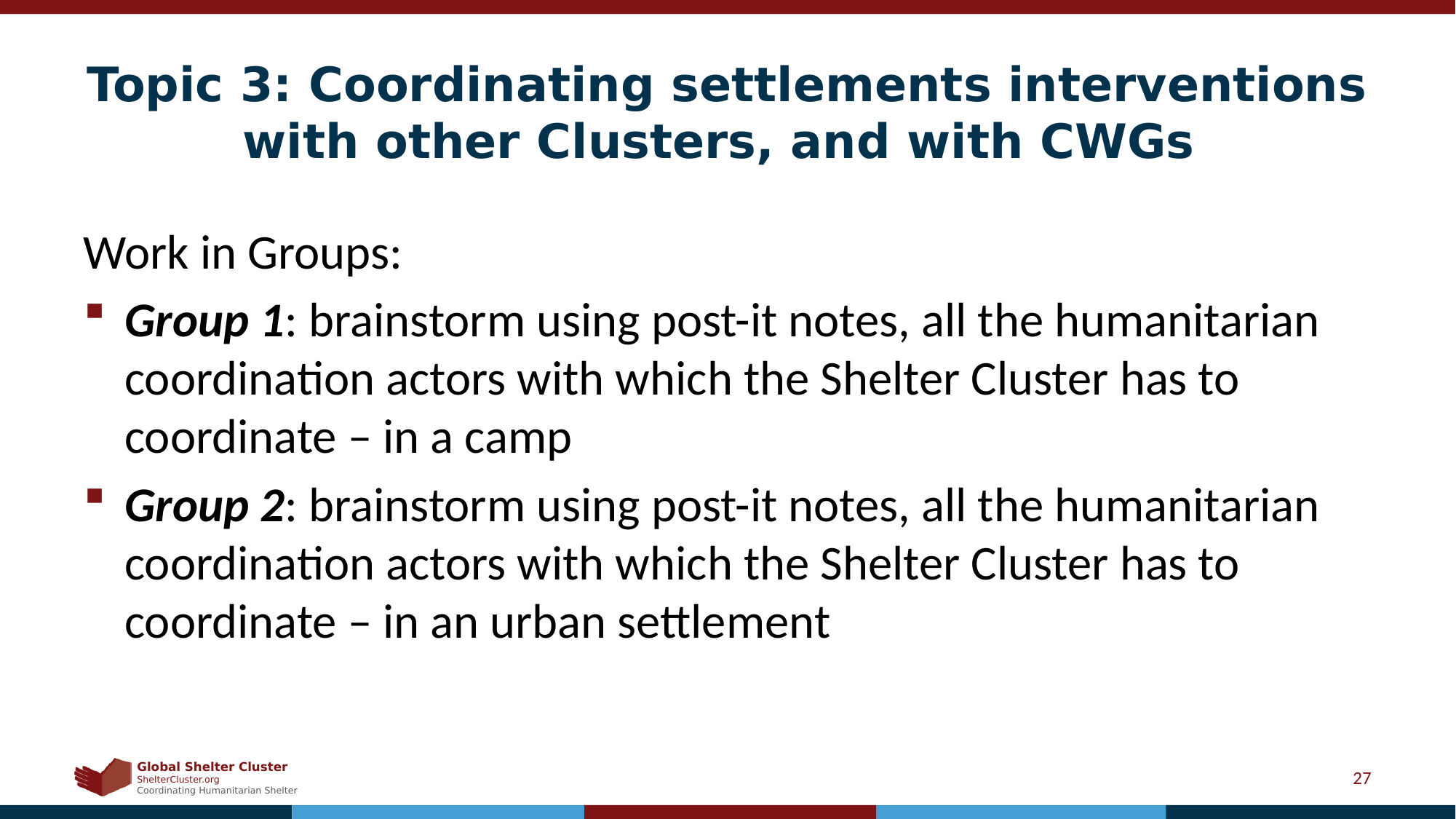

# Topic 3: Coordinating settlements interventions with other Clusters, and with CWGs
Work in Groups:
Group 1: brainstorm using post-it notes, all the humanitarian coordination actors with which the Shelter Cluster has to coordinate – in a camp
Group 2: brainstorm using post-it notes, all the humanitarian coordination actors with which the Shelter Cluster has to coordinate – in an urban settlement
27